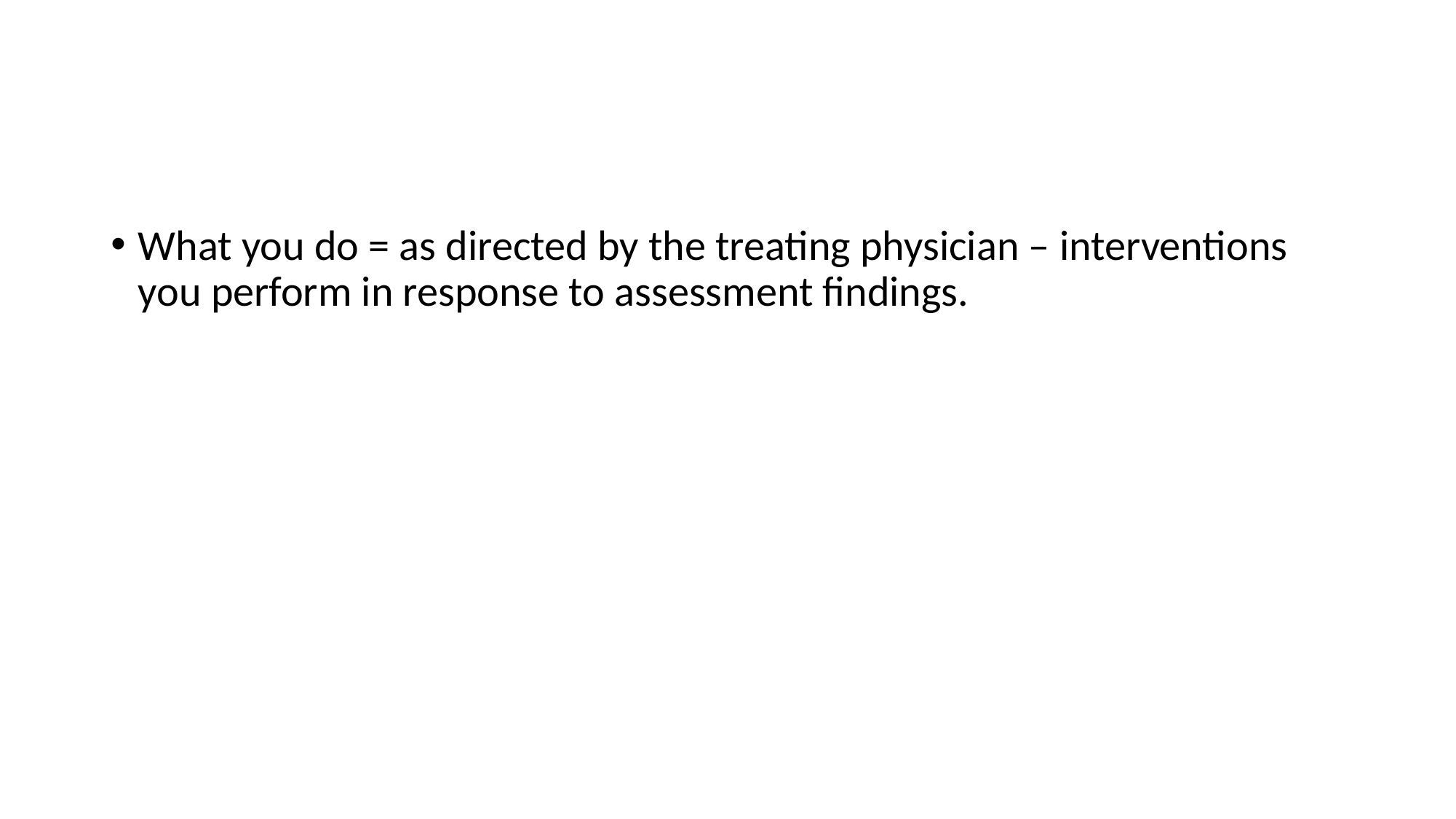

#
What you do = as directed by the treating physician – interventions you perform in response to assessment findings.